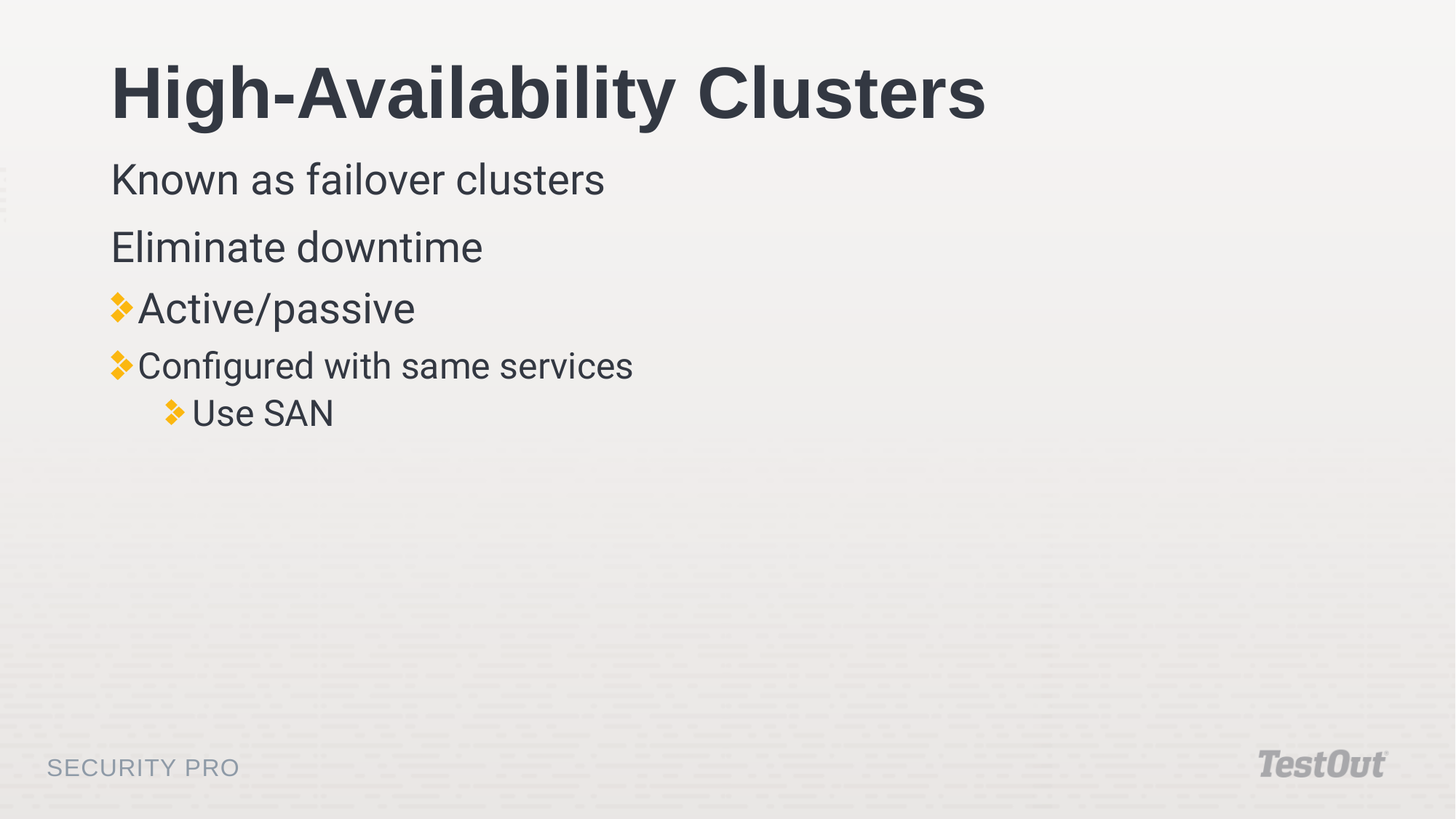

# High-Availability Clusters
Known as failover clusters
Eliminate downtime
Active/passive
Configured with same services
Use SAN
Security Pro